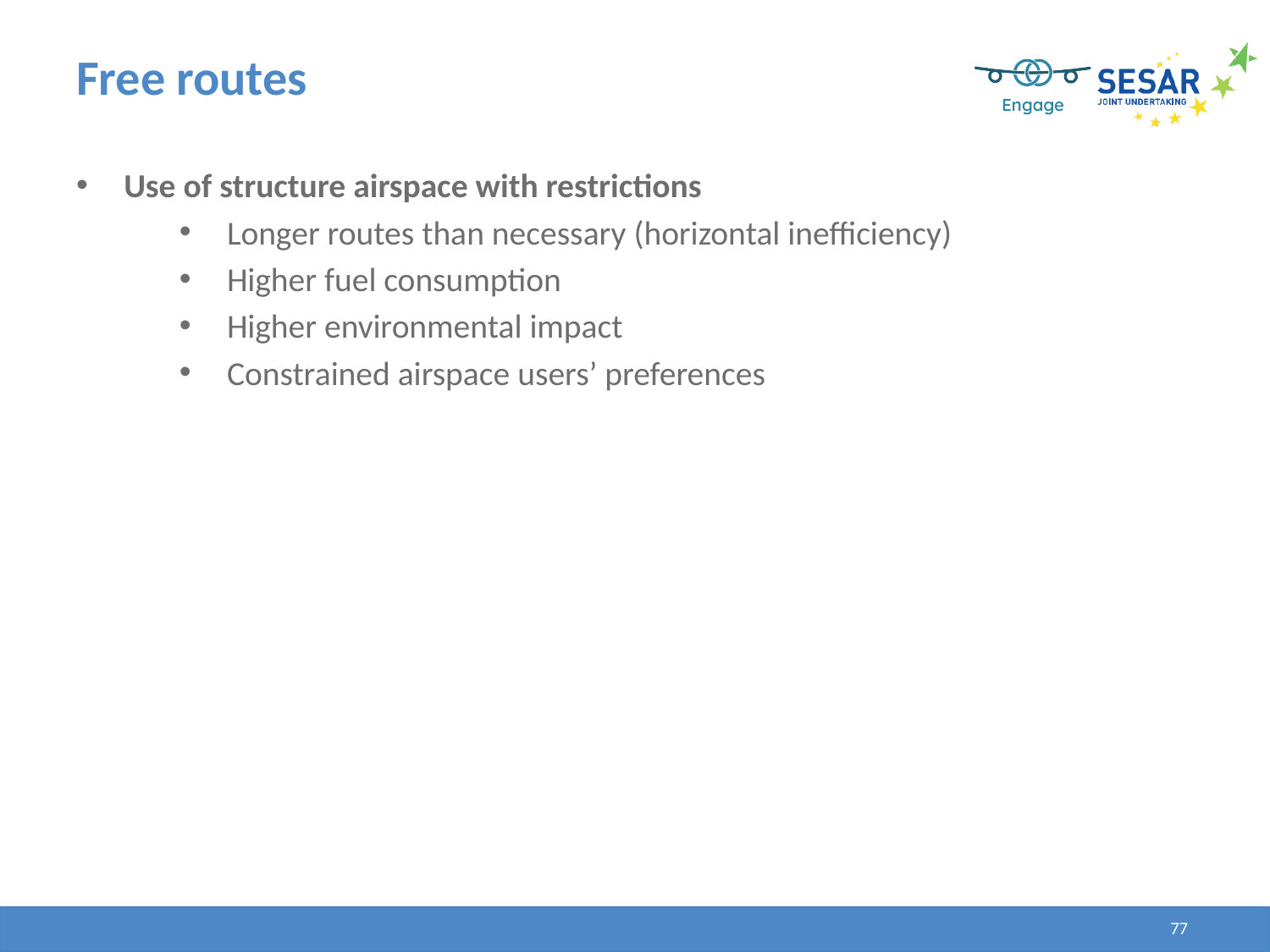

# Free routes
Use of structure airspace with restrictions
Longer routes than necessary (horizontal inefficiency)
Higher fuel consumption
Higher environmental impact
Constrained airspace users’ preferences
77